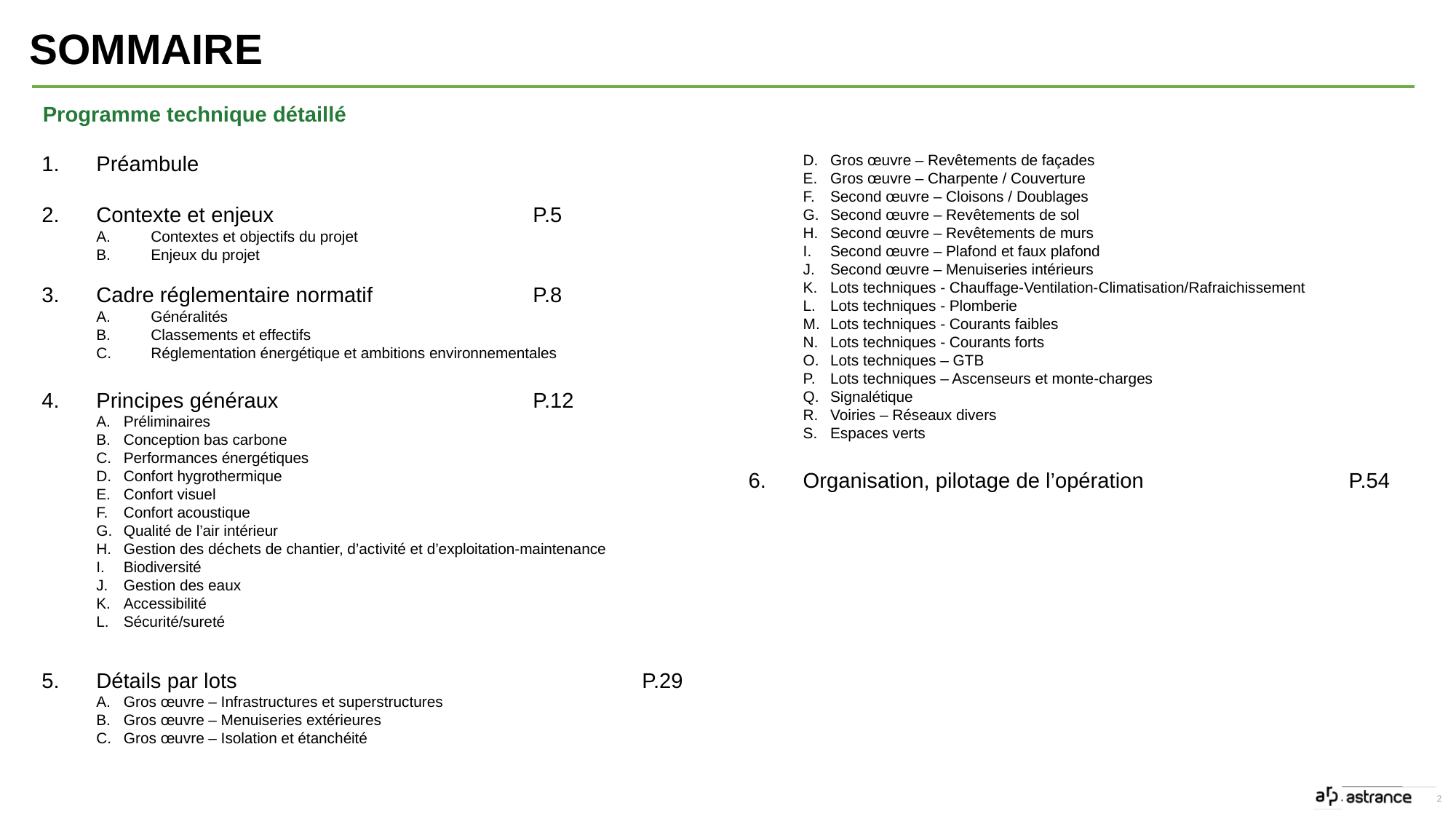

Sommaire
Programme technique détaillé
Préambule

Contexte et enjeux			P.5
Contextes et objectifs du projet
Enjeux du projet

Cadre réglementaire normatif		P.8
Généralités
Classements et effectifs
Réglementation énergétique et ambitions environnementales

Principes généraux			P.12
Préliminaires
Conception bas carbone
Performances énergétiques
Confort hygrothermique
Confort visuel
Confort acoustique
Qualité de l’air intérieur
Gestion des déchets de chantier, d’activité et d’exploitation-maintenance
Biodiversité
Gestion des eaux
Accessibilité
Sécurité/sureté

Détails par lots				P.29
Gros œuvre – Infrastructures et superstructures
Gros œuvre – Menuiseries extérieures
Gros œuvre – Isolation et étanchéité
Gros œuvre – Revêtements de façades
Gros œuvre – Charpente / Couverture
Second œuvre – Cloisons / Doublages
Second œuvre – Revêtements de sol
Second œuvre – Revêtements de murs
Second œuvre – Plafond et faux plafond
Second œuvre – Menuiseries intérieurs
Lots techniques - Chauffage-Ventilation-Climatisation/Rafraichissement
Lots techniques - Plomberie
Lots techniques - Courants faibles
Lots techniques - Courants forts
Lots techniques – GTB
Lots techniques – Ascenseurs et monte-charges
Signalétique
Voiries – Réseaux divers
Espaces verts

Organisation, pilotage de l’opération 		P.54

2